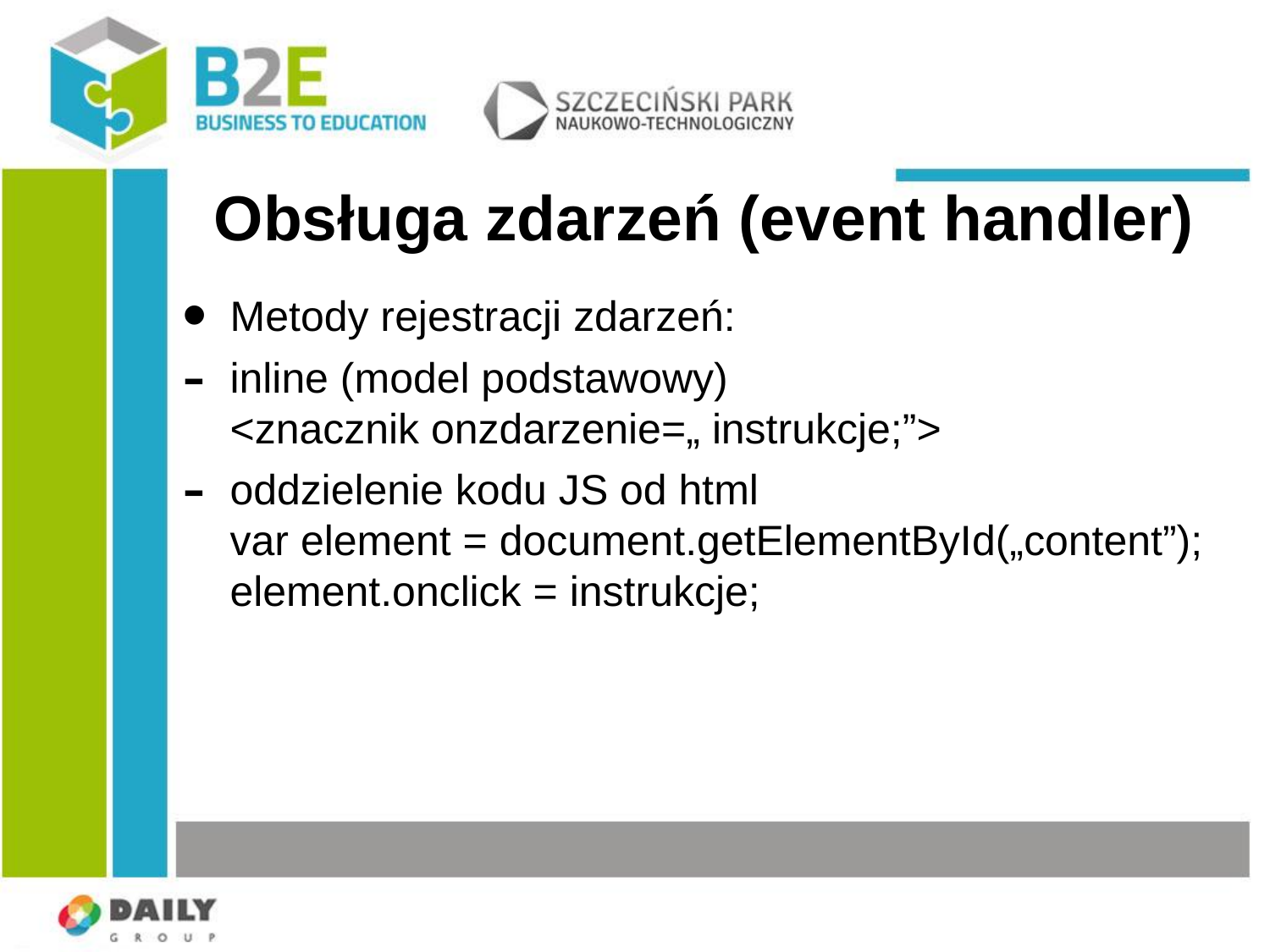

# Obsługa zdarzeń (event handler)
Metody rejestracji zdarzeń:
inline (model podstawowy)
<znacznik onzdarzenie=„ instrukcje;”>
oddzielenie kodu JS od html
var element = document.getElementById(„content”);
element.onclick = instrukcje;